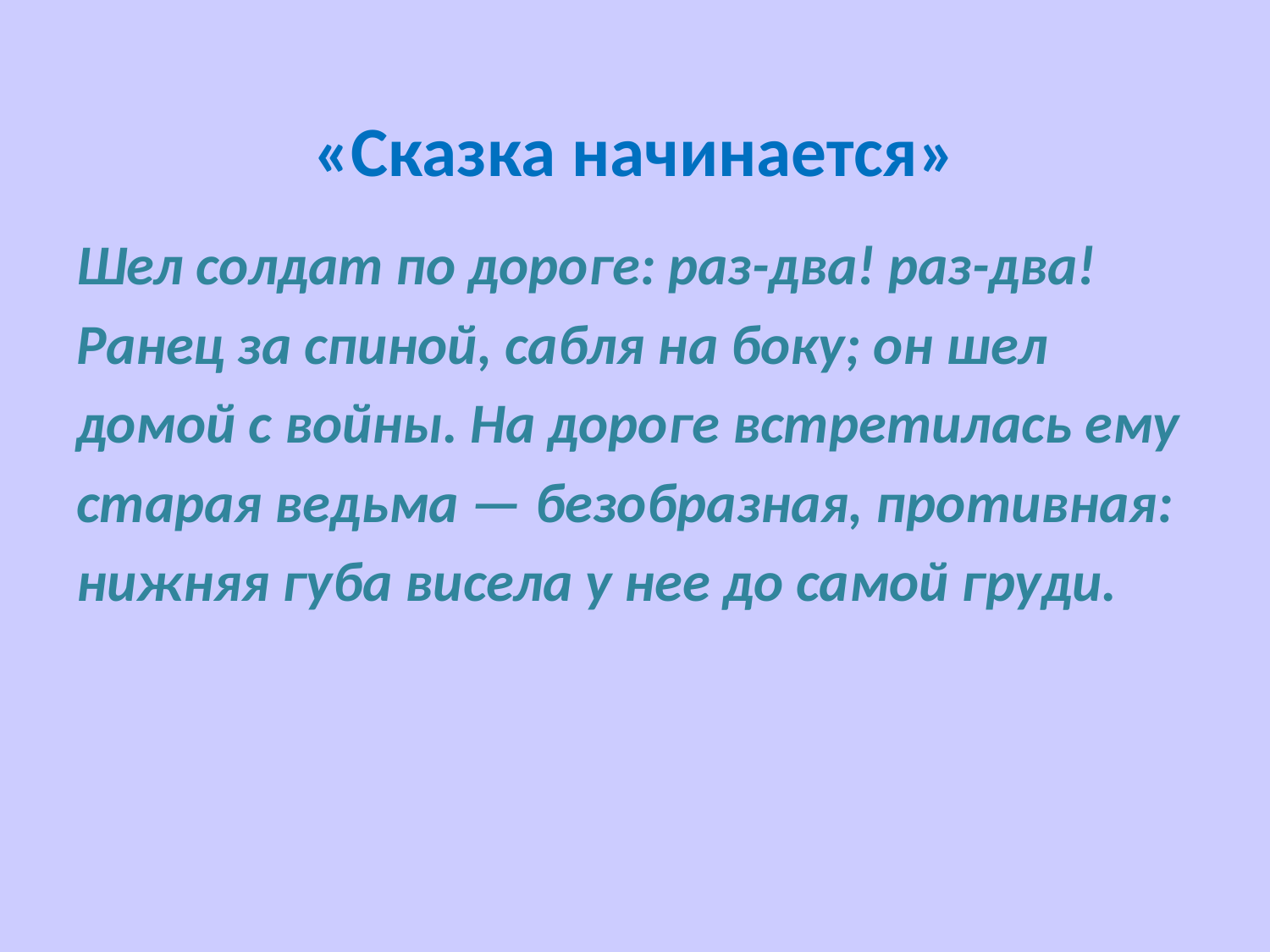

# «Сказка начинается»
Шел солдат по дороге: раз-два! раз-два!
Ранец за спиной, сабля на боку; он шел
домой с войны. На дороге встретилась ему
старая ведьма — безобразная, противная:
нижняя губа висела у нее до самой груди.